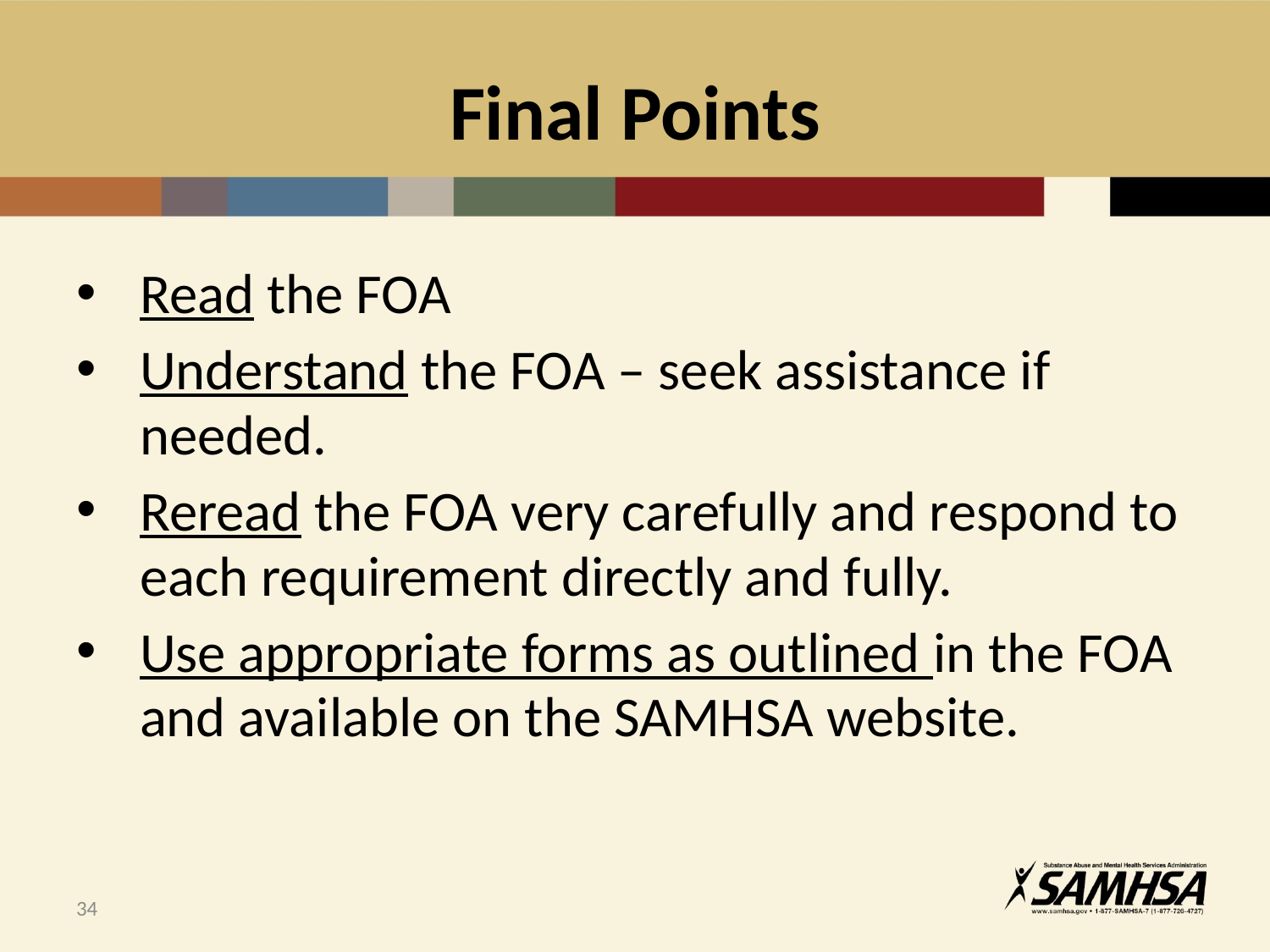

# Final Points
Read the FOA
Understand the FOA – seek assistance if needed.
Reread the FOA very carefully and respond to each requirement directly and fully.
Use appropriate forms as outlined in the FOA and available on the SAMHSA website.

34